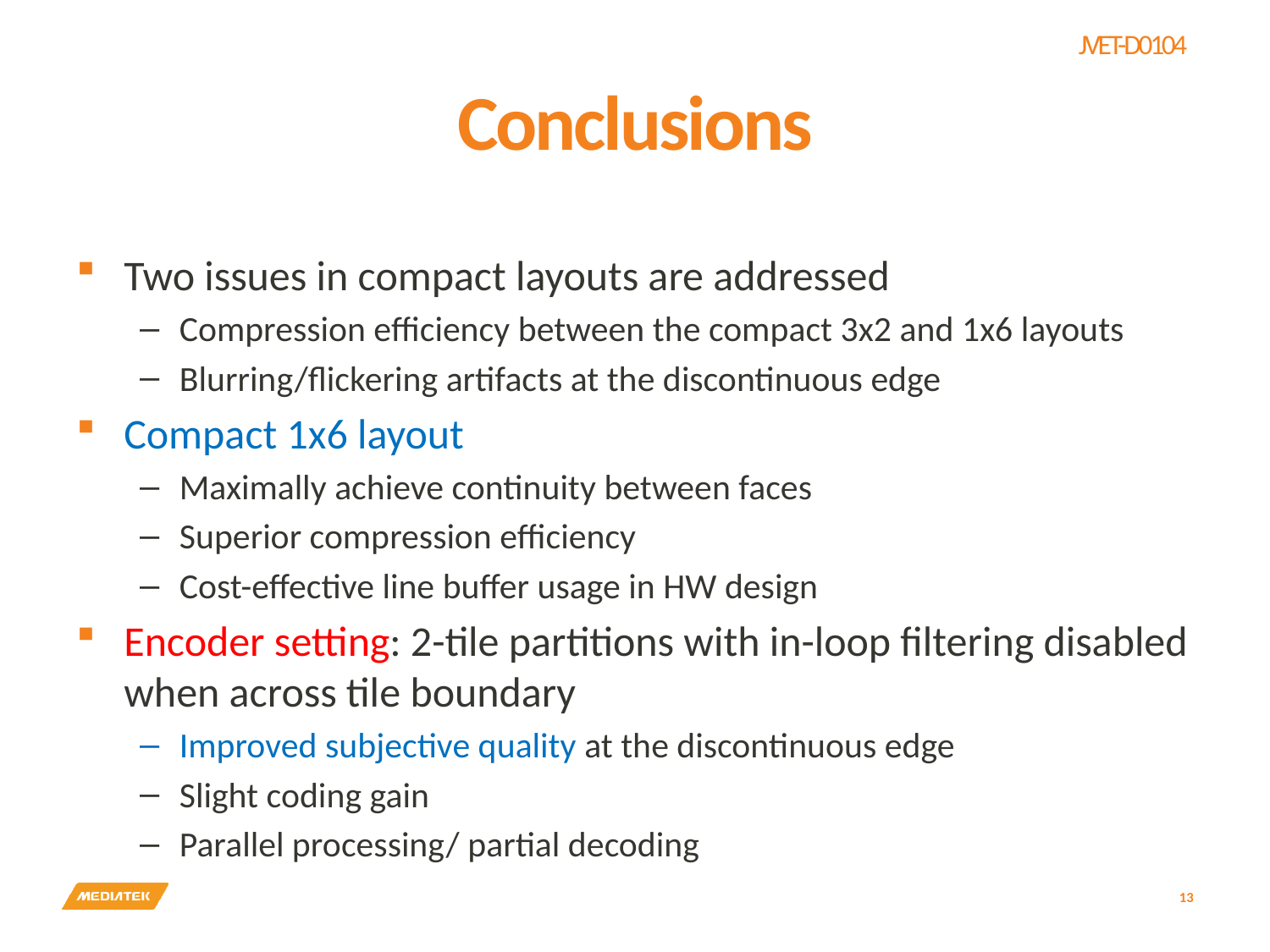

# Conclusions
Two issues in compact layouts are addressed
Compression efficiency between the compact 3x2 and 1x6 layouts
Blurring/flickering artifacts at the discontinuous edge
Compact 1x6 layout
Maximally achieve continuity between faces
Superior compression efficiency
Cost-effective line buffer usage in HW design
Encoder setting: 2-tile partitions with in-loop filtering disabled when across tile boundary
Improved subjective quality at the discontinuous edge
Slight coding gain
Parallel processing/ partial decoding
13